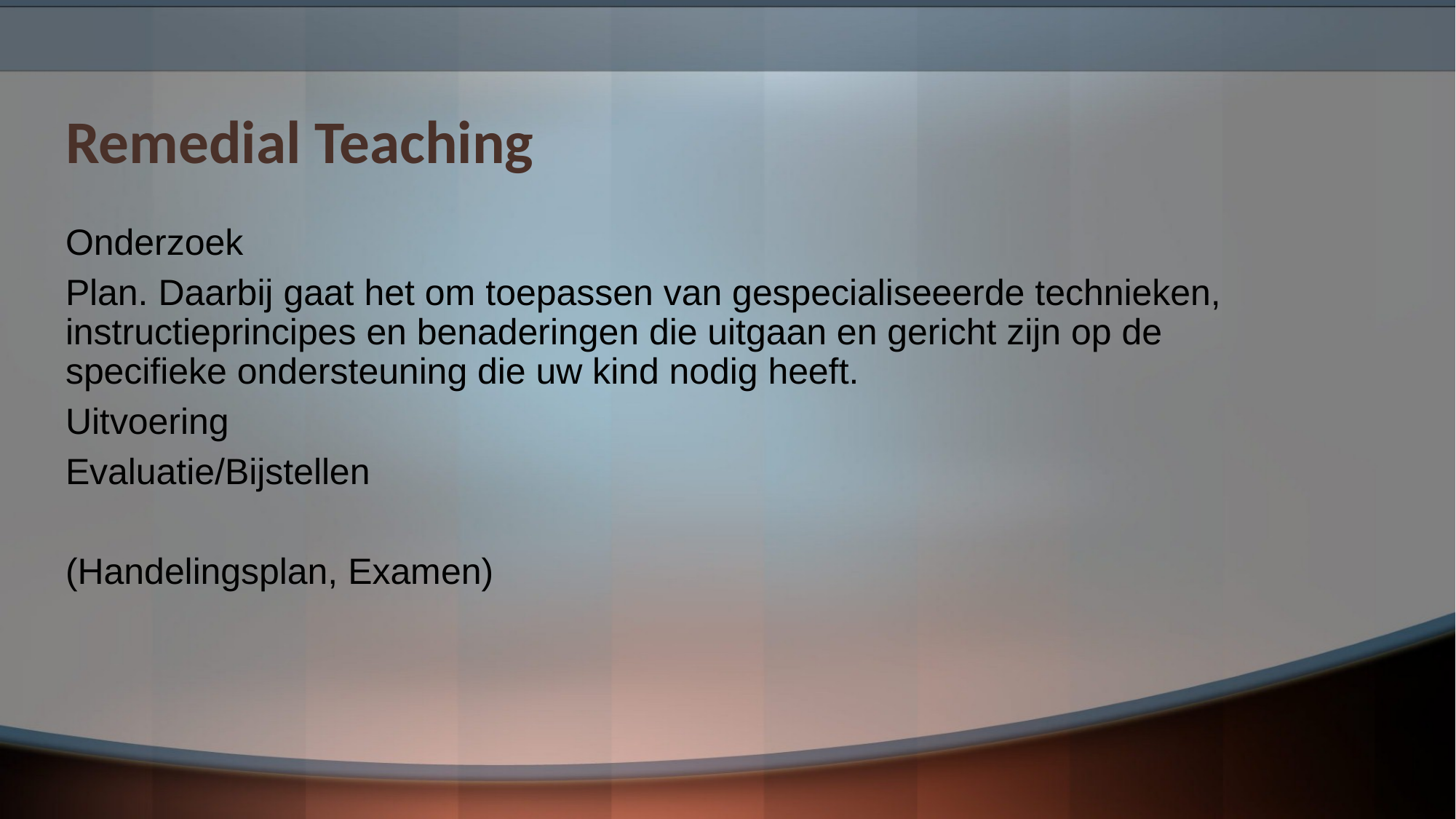

# Remedial Teaching
Onderzoek
Plan. Daarbij gaat het om toepassen van gespecialiseeerde technieken, instructieprincipes en benaderingen die uitgaan en gericht zijn op de specifieke ondersteuning die uw kind nodig heeft.
Uitvoering
Evaluatie/Bijstellen

(Handelingsplan, Examen)